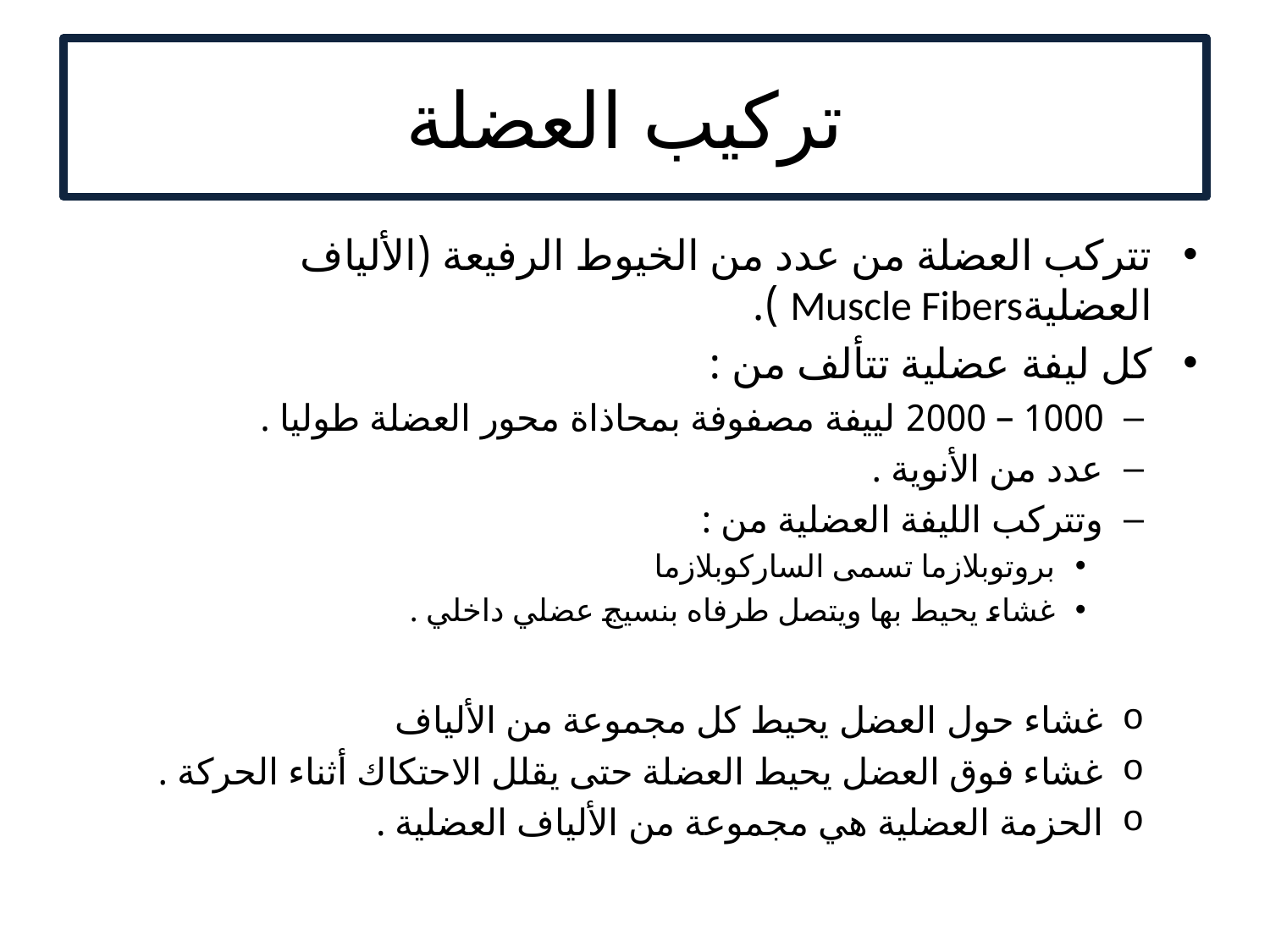

# تركيب العضلة
تتركب العضلة من عدد من الخيوط الرفيعة (الألياف العضليةMuscle Fibers ).
كل ليفة عضلية تتألف من :
1000 – 2000 لييفة مصفوفة بمحاذاة محور العضلة طوليا .
عدد من الأنوية .
وتتركب الليفة العضلية من :
بروتوبلازما تسمى الساركوبلازما
غشاء يحيط بها ويتصل طرفاه بنسيج عضلي داخلي .

غشاء حول العضل يحيط كل مجموعة من الألياف
غشاء فوق العضل يحيط العضلة حتى يقلل الاحتكاك أثناء الحركة .
الحزمة العضلية هي مجموعة من الألياف العضلية .